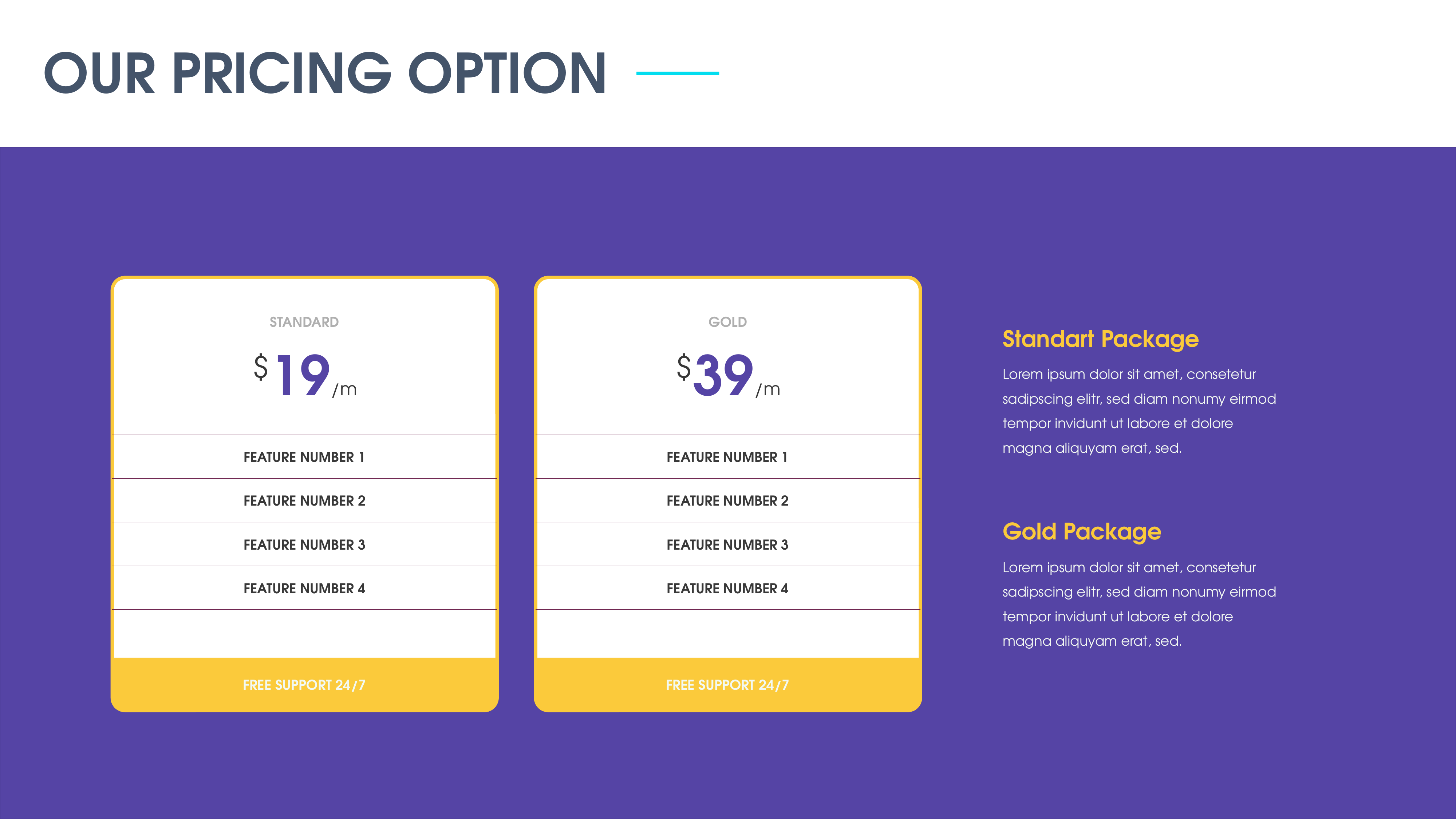

OUR PRICING OPTION

STANDARD
$19/m
FEATURE NUMBER 1
FEATURE NUMBER 2
FEATURE NUMBER 3
FEATURE NUMBER 4
FREE SUPPORT 24/7

GOLD
$39/m
FEATURE NUMBER 1
FEATURE NUMBER 2
FEATURE NUMBER 3
FEATURE NUMBER 4
FREE SUPPORT 24/7
Standart Package
Lorem ipsum dolor sit amet, consetetur sadipscing elitr, sed diam nonumy eirmod tempor invidunt ut labore et dolore magna aliquyam erat, sed.
Gold Package
Lorem ipsum dolor sit amet, consetetur sadipscing elitr, sed diam nonumy eirmod tempor invidunt ut labore et dolore magna aliquyam erat, sed.